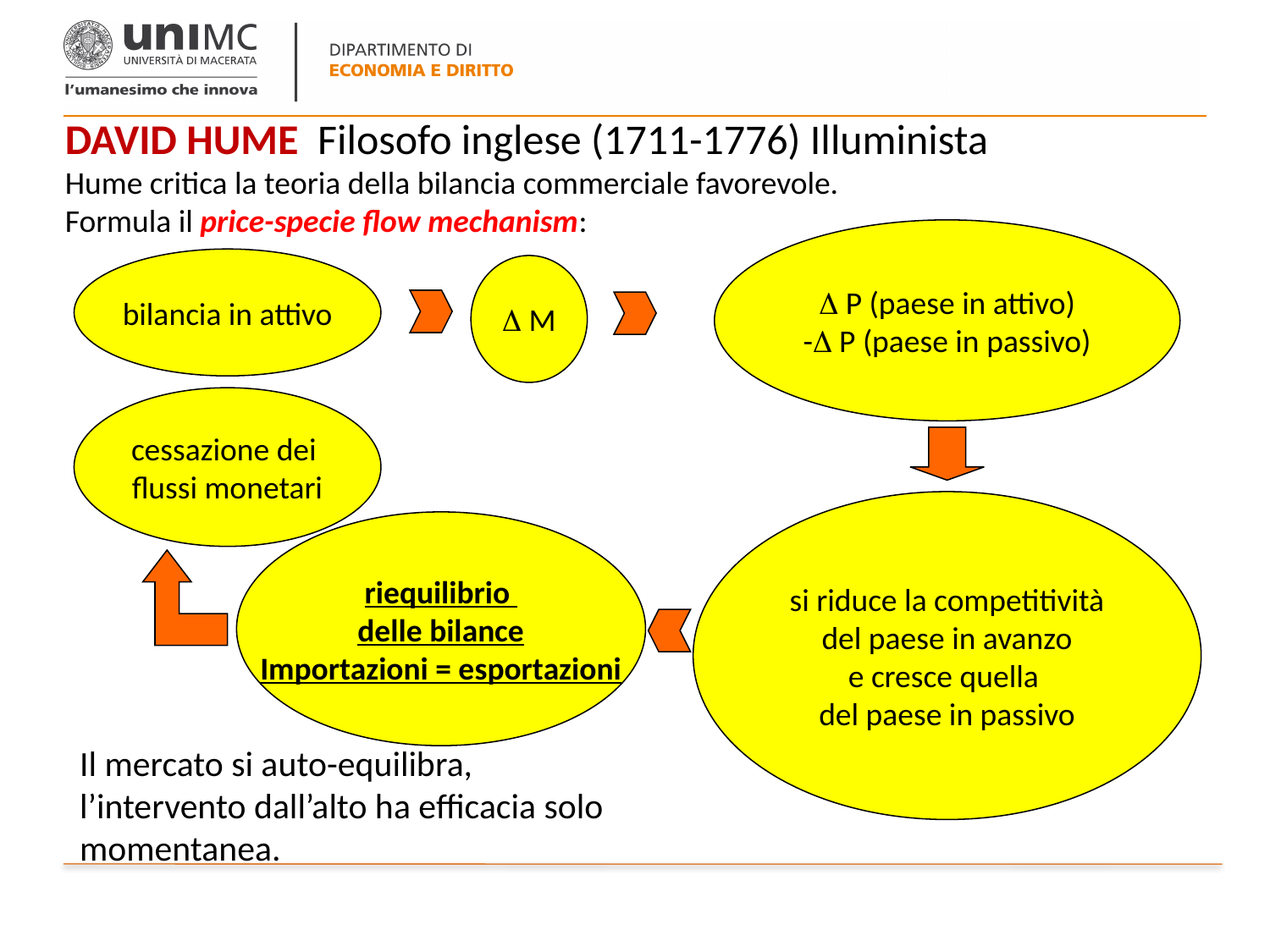

DAVID HUME  Filosofo inglese (1711-1776) Illuminista
Hume critica la teoria della bilancia commerciale favorevole.
Formula il price-specie flow mechanism:
Δ P (paese in attivo)
-Δ P (paese in passivo)
bilancia in attivo
Δ M

cessazione dei
flussi monetari

si riduce la competitività
del paese in avanzo
e cresce quella
del paese in passivo
riequilibrio
delle bilance
Importazioni = esportazioni

Il mercato si auto-equilibra, l’intervento dall’alto ha efficacia solo momentanea.